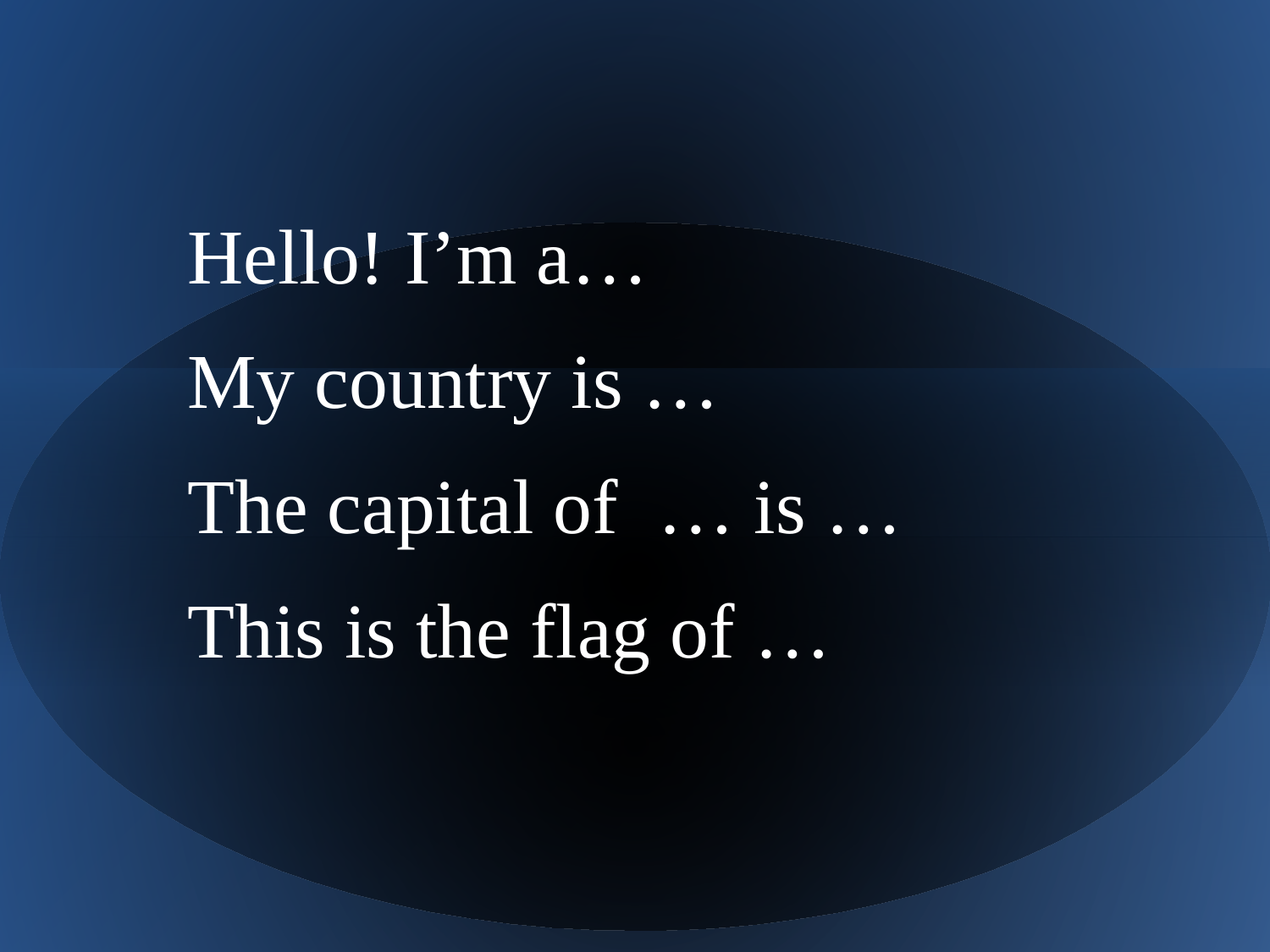

Hello! I’m a…
My country is …
The capital of  … is …
This is the flag of …